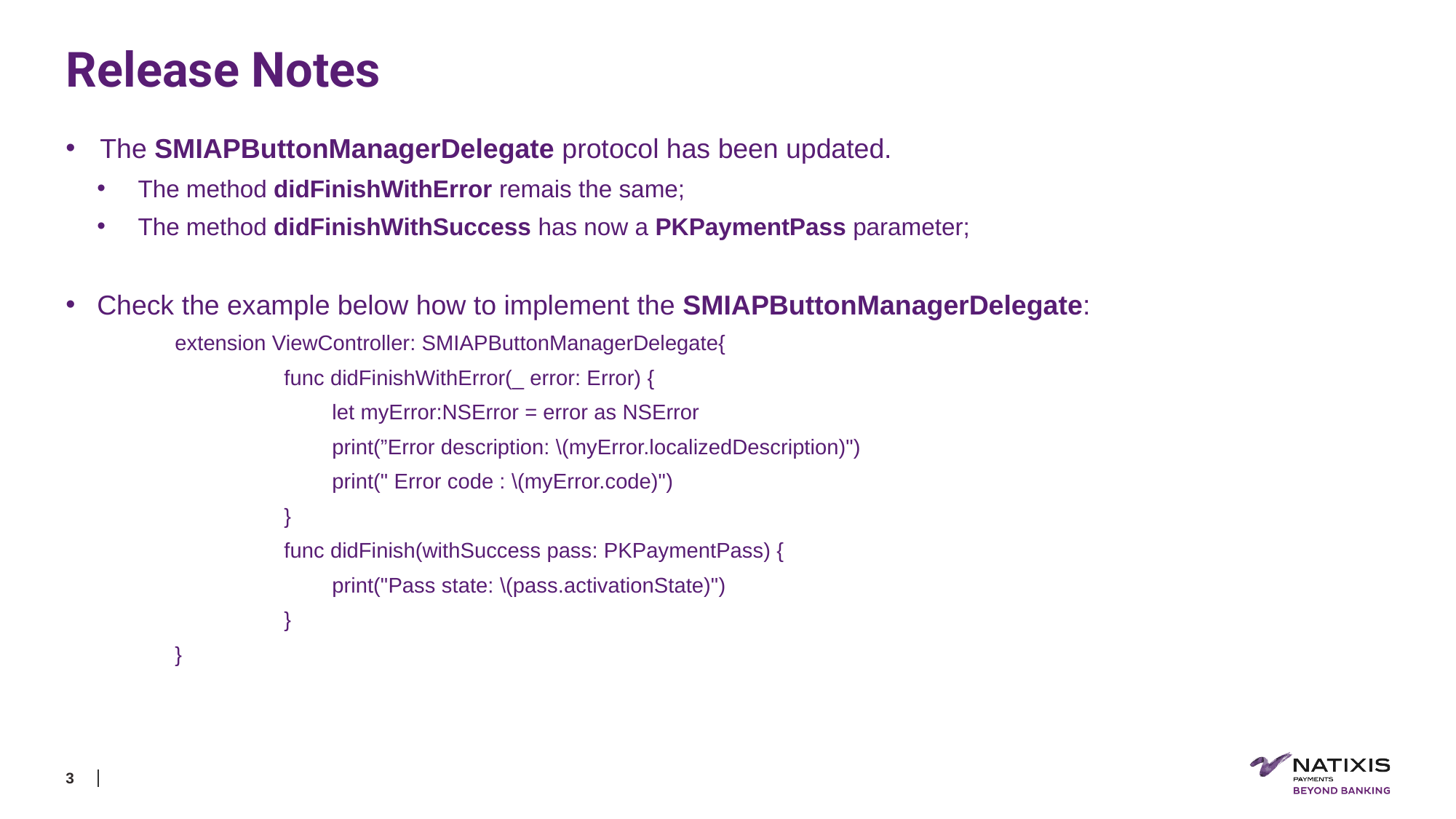

# Release Notes
The SMIAPButtonManagerDelegate protocol has been updated.
The method didFinishWithError remais the same;
The method didFinishWithSuccess has now a PKPaymentPass parameter;

Check the example below how to implement the SMIAPButtonManagerDelegate:
	extension ViewController: SMIAPButtonManagerDelegate{
		func didFinishWithError(_ error: Error) {
	        	        let myError:NSError = error as NSError
		        print(”Error description: \(myError.localizedDescription)")
		        print(" Error code : \(myError.code)")
    		}
    		func didFinish(withSuccess pass: PKPaymentPass) {
		        print("Pass state: \(pass.activationState)")
    		}
	}
3